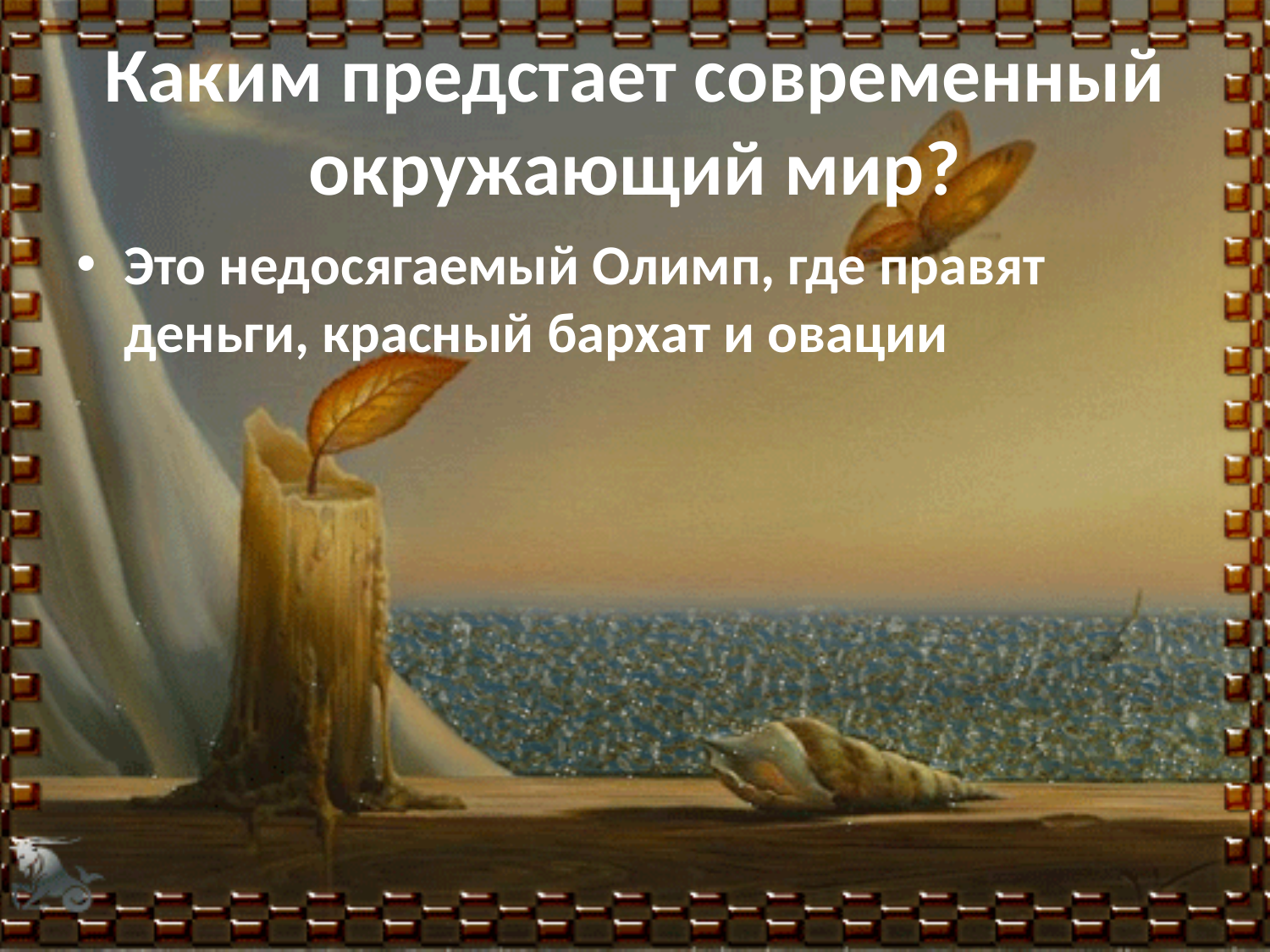

# Каким предстает современный окружающий мир?
Это недосягаемый Олимп, где правят деньги, красный бархат и овации